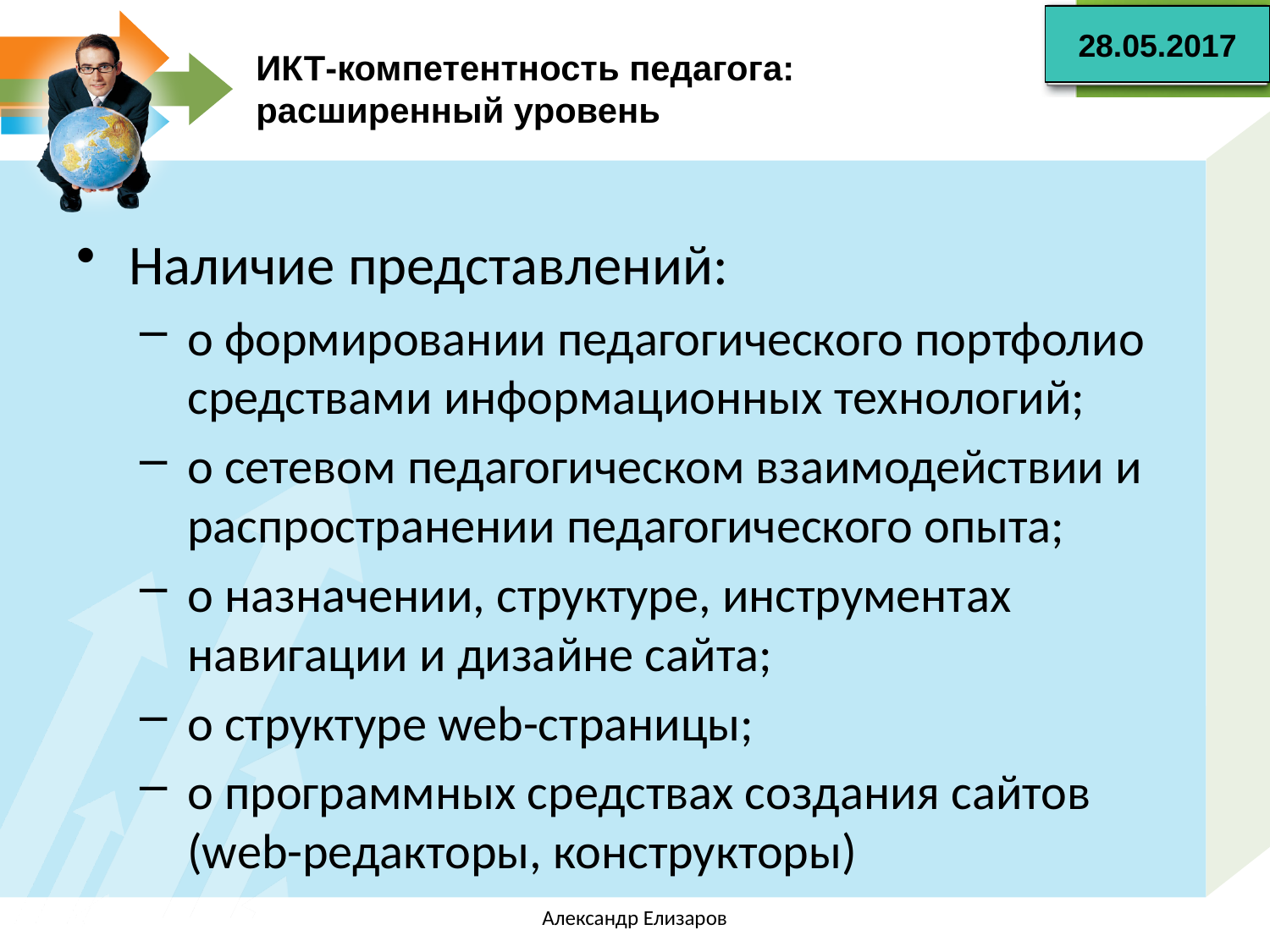

28.05.2017
# ИКТ-компетентность педагога: расширенный уровень
Наличие представлений:
о формировании педагогического портфолио  средствами информационных технологий;
о сетевом педагогическом взаимодействии и распространении педагогического опыта;
о назначении, структуре, инструментах навигации и дизайне сайта;
о структуре web-страницы;
о программных средствах создания сайтов (web-редакторы, конструкторы)

Александр Елизаров